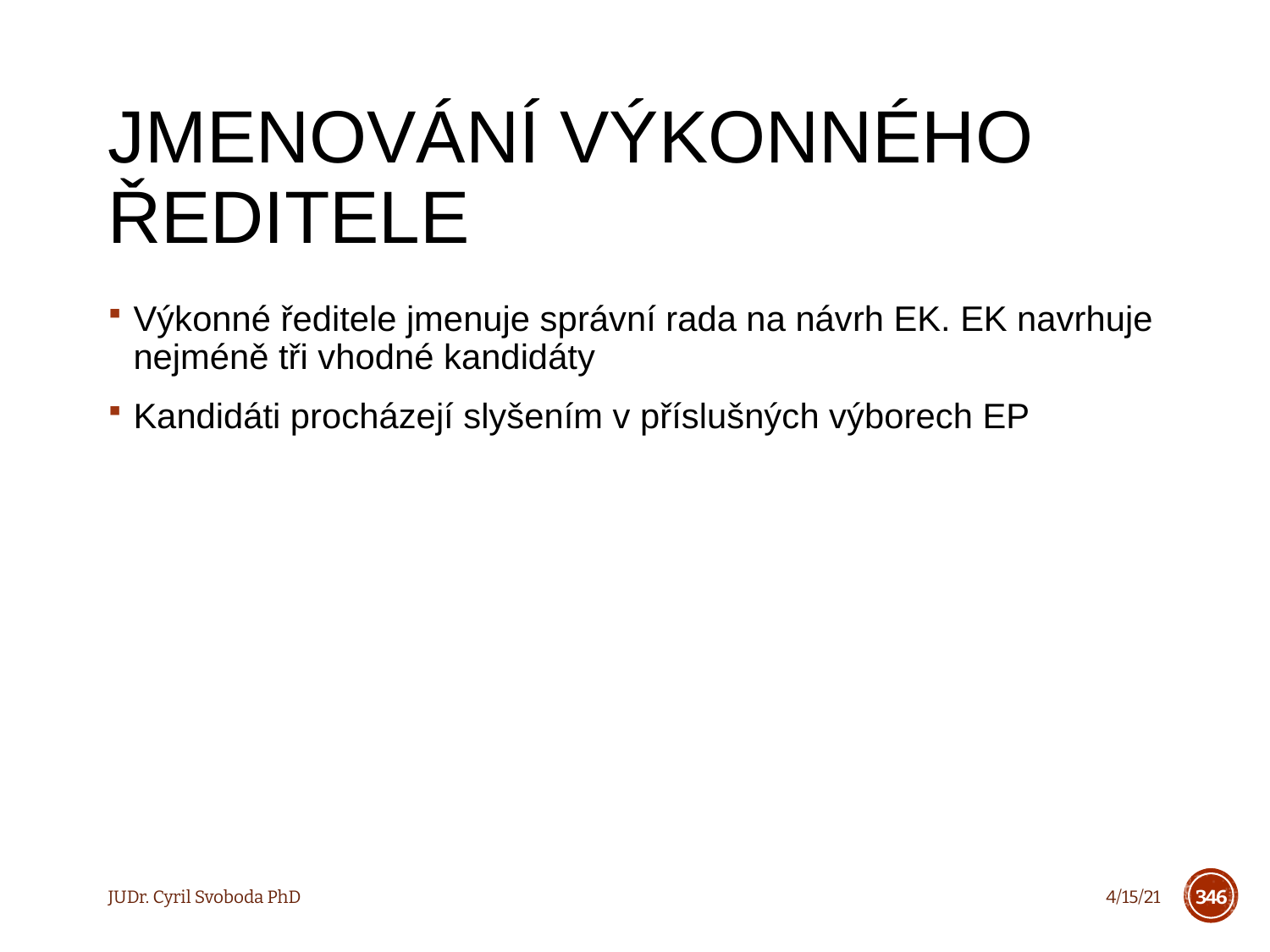

# Jmenování výkonného ředitele
Výkonné ředitele jmenuje správní rada na návrh EK. EK navrhuje nejméně tři vhodné kandidáty
Kandidáti procházejí slyšením v příslušných výborech EP
JUDr. Cyril Svoboda PhD
4/15/21
346